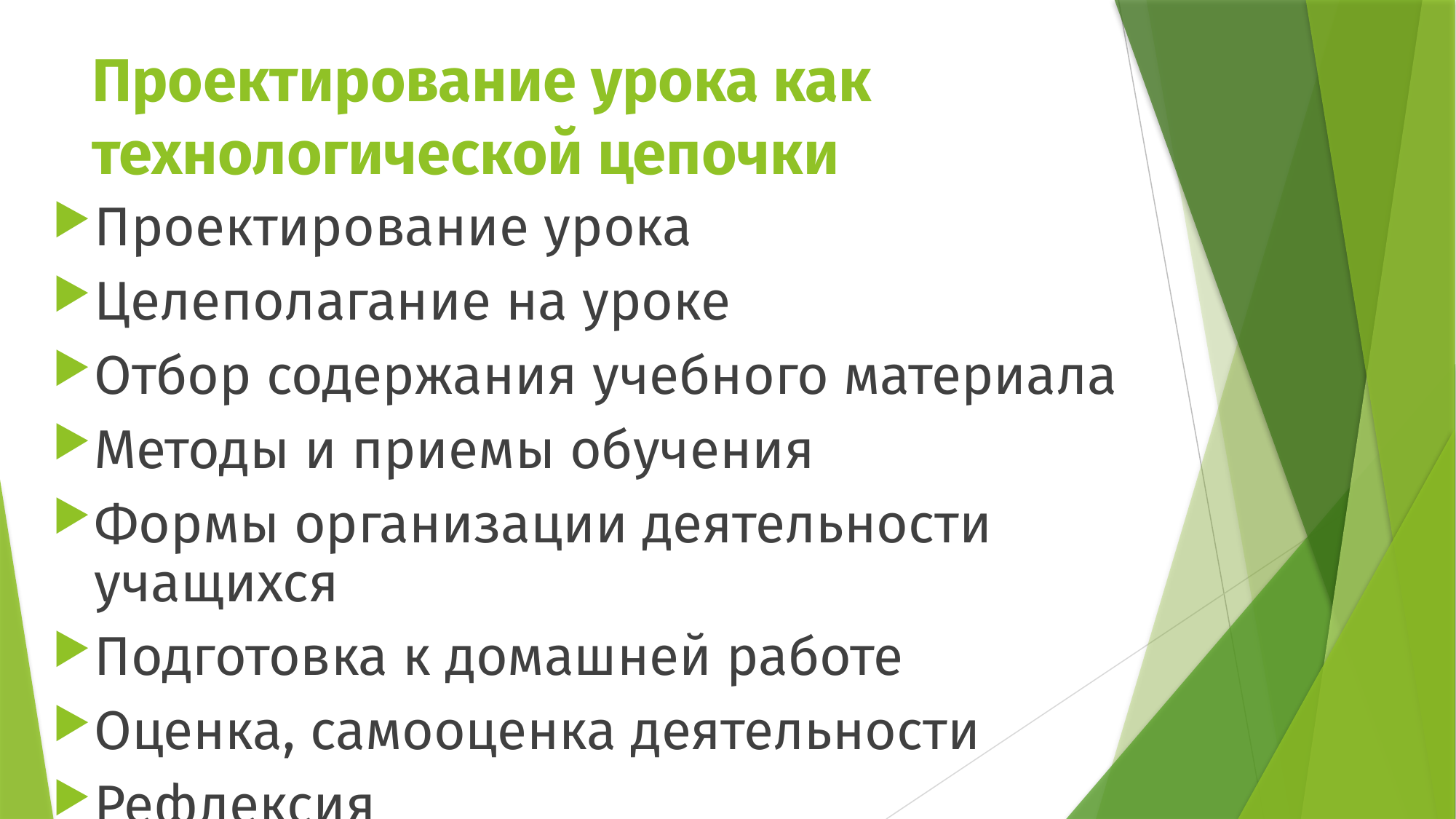

# Проектирование урока как технологической цепочки
Проектирование урока
Целеполагание на уроке
Отбор содержания учебного материала
Методы и приемы обучения
Формы организации деятельности учащихся
Подготовка к домашней работе
Оценка, самооценка деятельности
Рефлексия